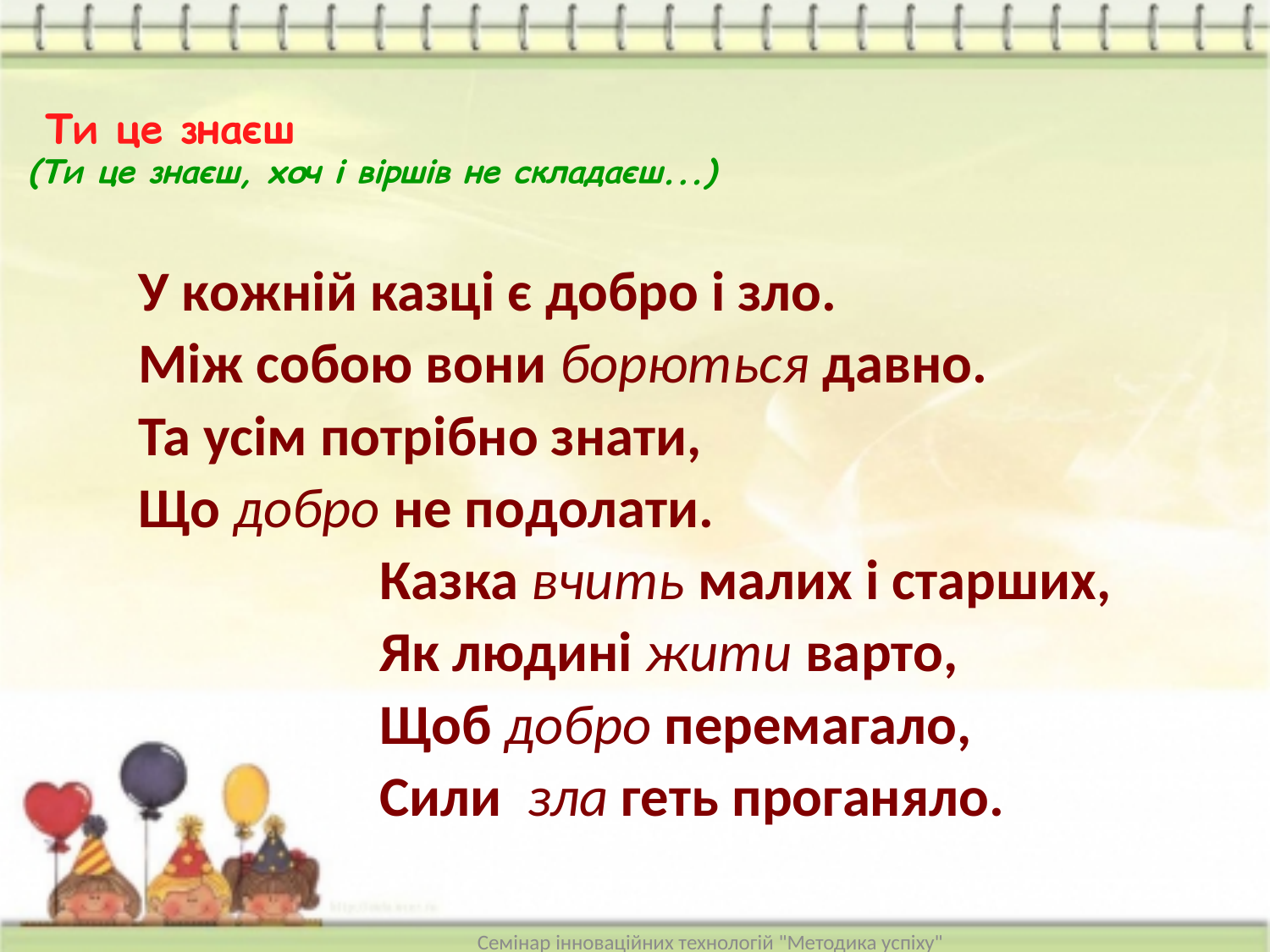

# Ти це знаєш (Ти це знаєш, хоч і віршів не складаєш...)
    У кожній казці є добро і зло.
    Між собою вони борються давно.
    Та усім потрібно знати,
    Що добро не подолати.
                       Казка вчить малих і старших,
                       Як людині жити варто,
                       Щоб добро перемагало,
                       Сили  зла геть проганяло.

Семінар інноваційних технологій "Методика успіху"